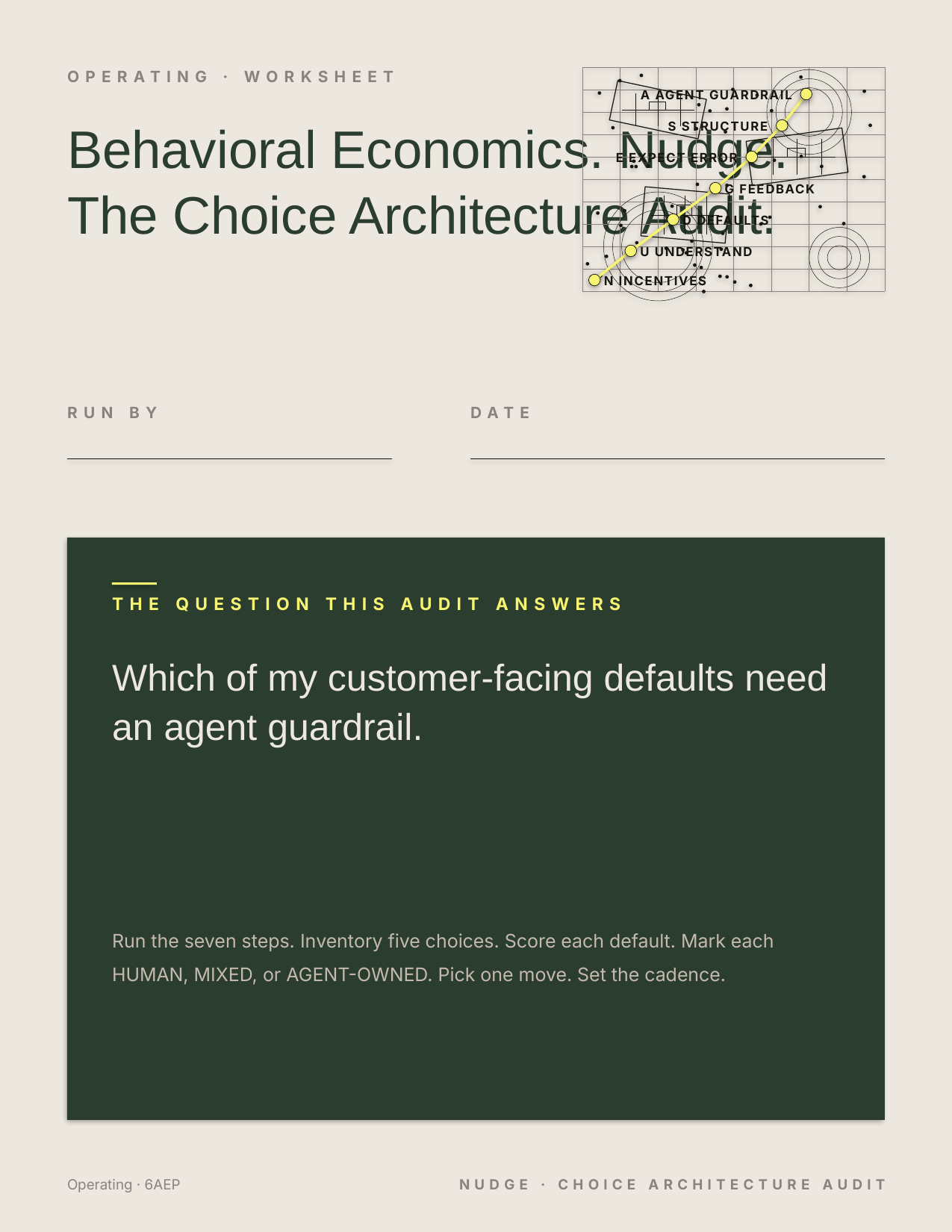

OPERATING · WORKSHEET

A AGENT GUARDRAIL

Behavioral Economics. Nudge.
The Choice Architecture Audit.
S STRUCTURE

E EXPECT ERROR

G FEEDBACK

D DEFAULTS

U UNDERSTAND

N INCENTIVES

RUN BY
DATE

THE QUESTION THIS AUDIT ANSWERS
Which of my customer-facing defaults need an agent guardrail.
Run the seven steps. Inventory five choices. Score each default. Mark each HUMAN, MIXED, or AGENT-OWNED. Pick one move. Set the cadence.
Operating · 6AEP
NUDGE · CHOICE ARCHITECTURE AUDIT